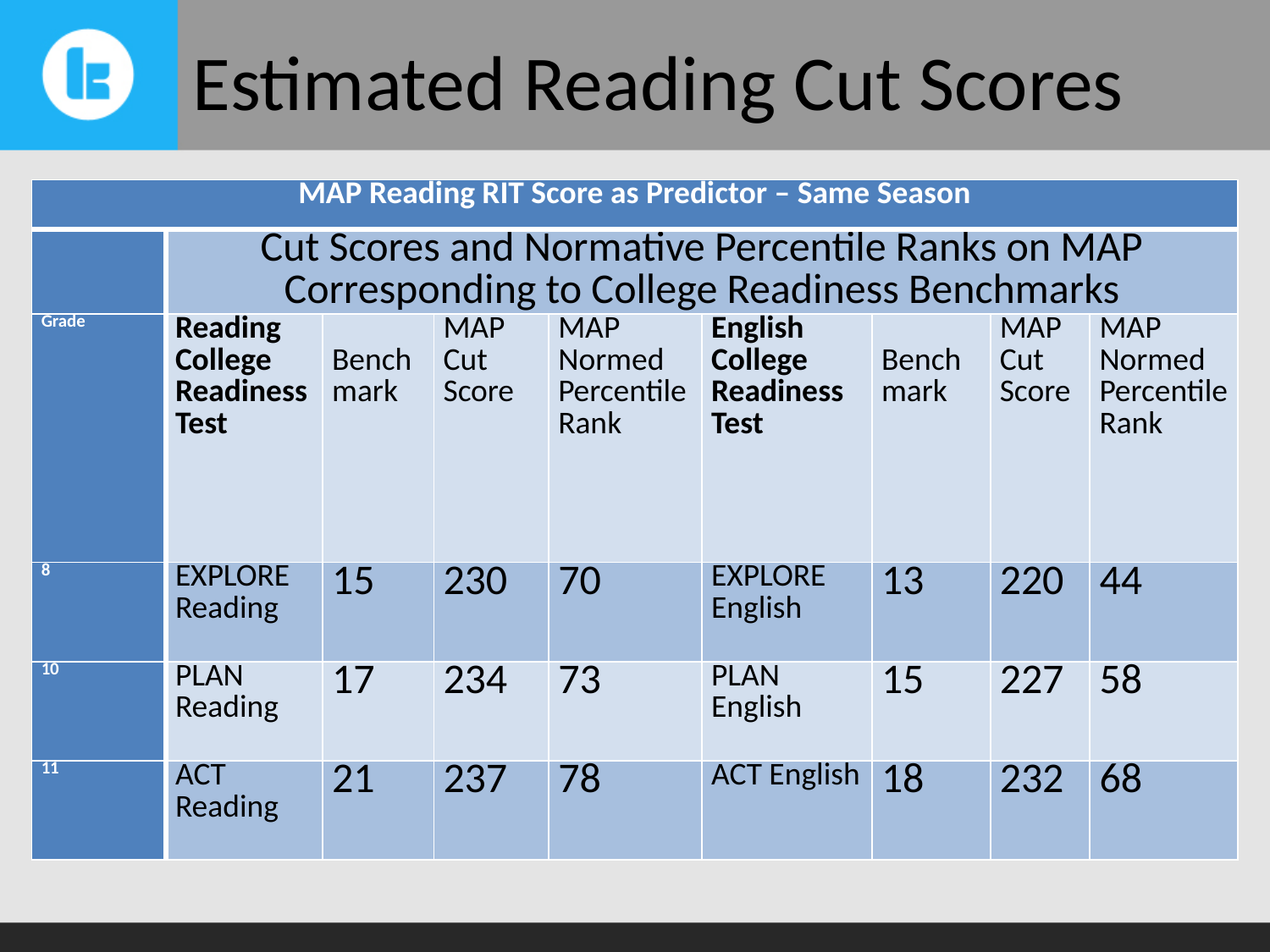

# Estimated Reading Cut Scores
| MAP Reading RIT Score as Predictor – Same Season |  |  |  |  |  |  |  |  |
| --- | --- | --- | --- | --- | --- | --- | --- | --- |
|  | Cut Scores and Normative Percentile Ranks on MAP Corresponding to College Readiness Benchmarks |  |  |  |  |  |  |  |
| Grade | Reading College Readiness Test | Benchmark | MAP Cut Score | MAP Normed Percentile Rank | English College Readiness Test | Benchmark | MAP Cut Score | MAP Normed Percentile Rank |
| 8 | EXPLORE Reading | 15 | 230 | 70 | EXPLORE English | 13 | 220 | 44 |
| 10 | PLAN Reading | 17 | 234 | 73 | PLAN English | 15 | 227 | 58 |
| 11 | ACT Reading | 21 | 237 | 78 | ACT English | 18 | 232 | 68 |